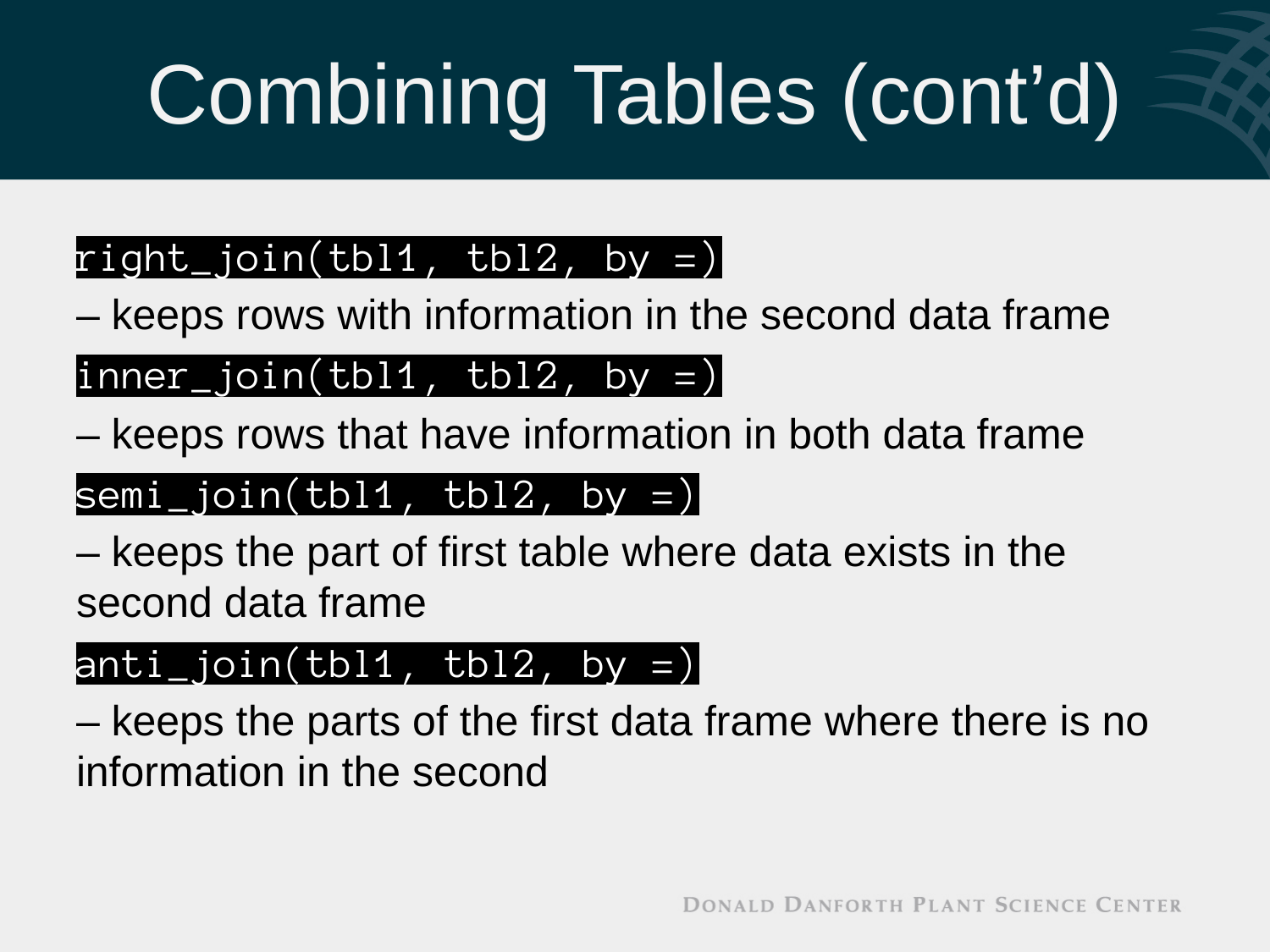

# Combining Tables (cont’d)
right_join(tbl1, tbl2, by =)
– keeps rows with information in the second data frame
inner_join(tbl1, tbl2, by =)
– keeps rows that have information in both data frame
semi_join(tbl1, tbl2, by =)
– keeps the part of first table where data exists in the second data frame
anti_join(tbl1, tbl2, by =)
– keeps the parts of the first data frame where there is no information in the second